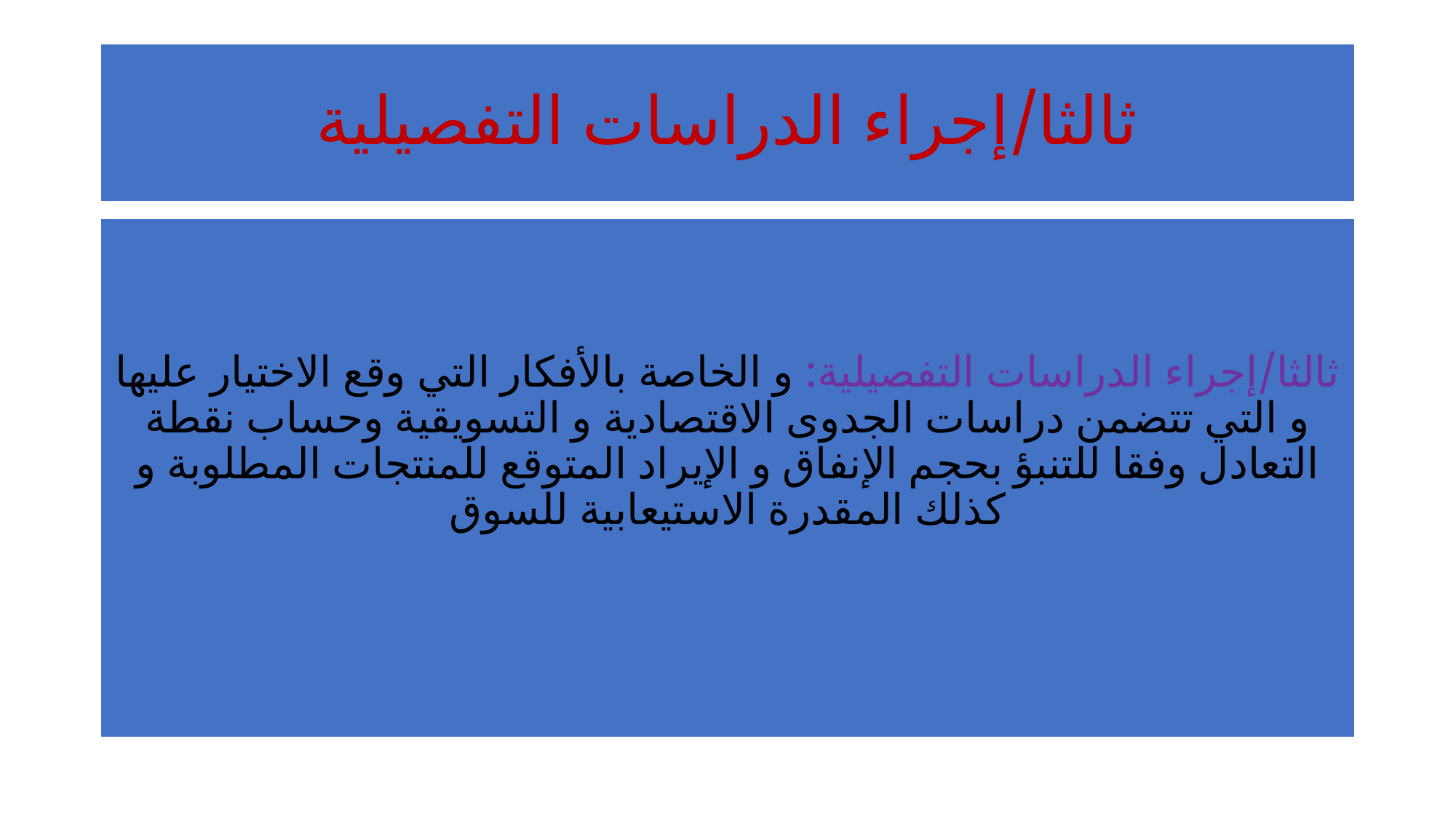

# ثالثا/إجراء الدراسات التفصيلية

ثالثا/إجراء الدراسات التفصيلية: و الخاصة بالأفكار التي وقع الاختيار عليها و التي تتضمن دراسات الجدوى الاقتصادية و التسويقية وحساب نقطة التعادل وفقا للتنبؤ بحجم الإنفاق و الإيراد المتوقع للمنتجات المطلوبة و كذلك المقدرة الاستيعابية للسوق